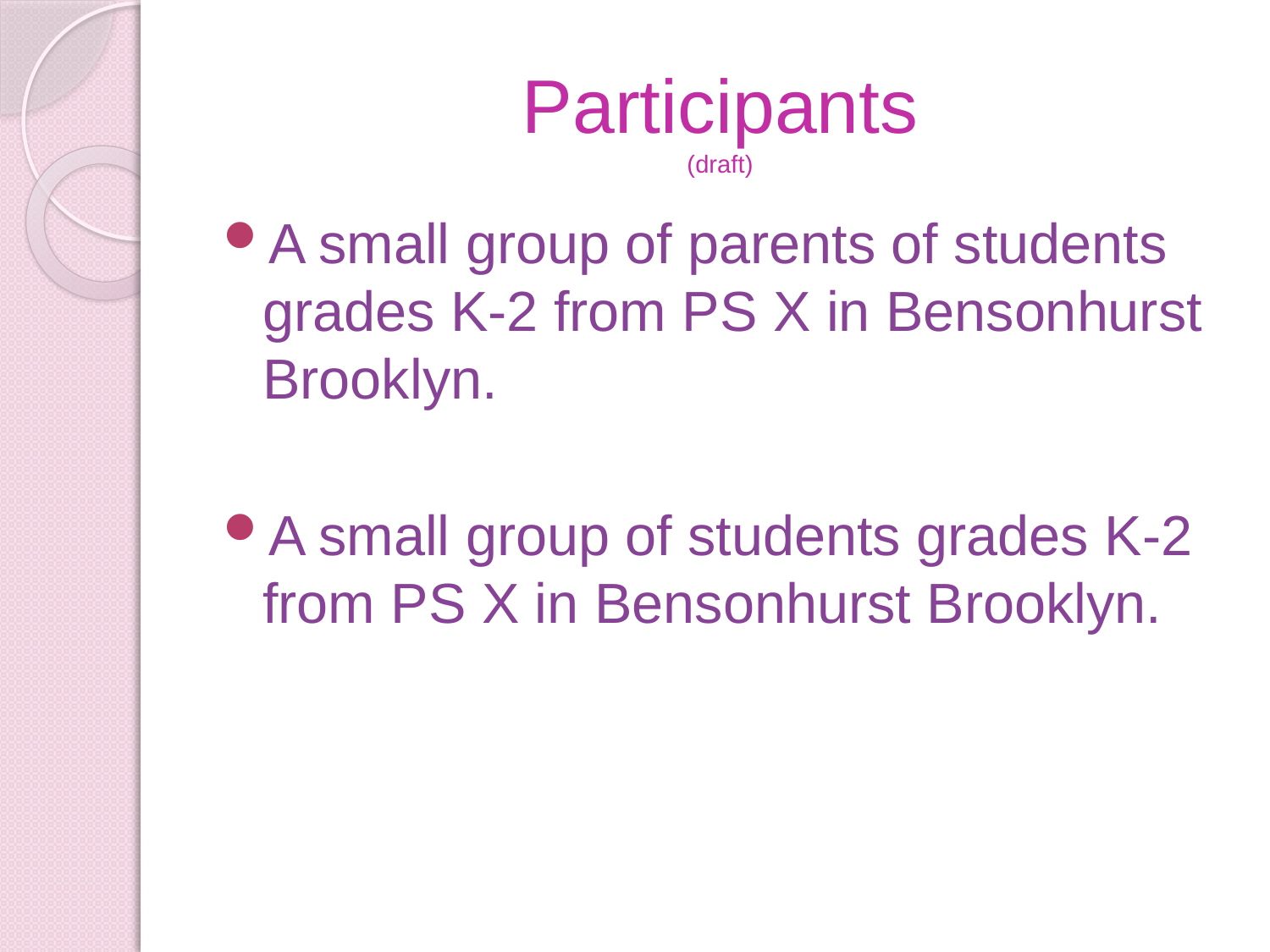

# Participants (draft)
A small group of parents of students grades K-2 from PS X in Bensonhurst Brooklyn.

A small group of students grades K-2 from PS X in Bensonhurst Brooklyn.